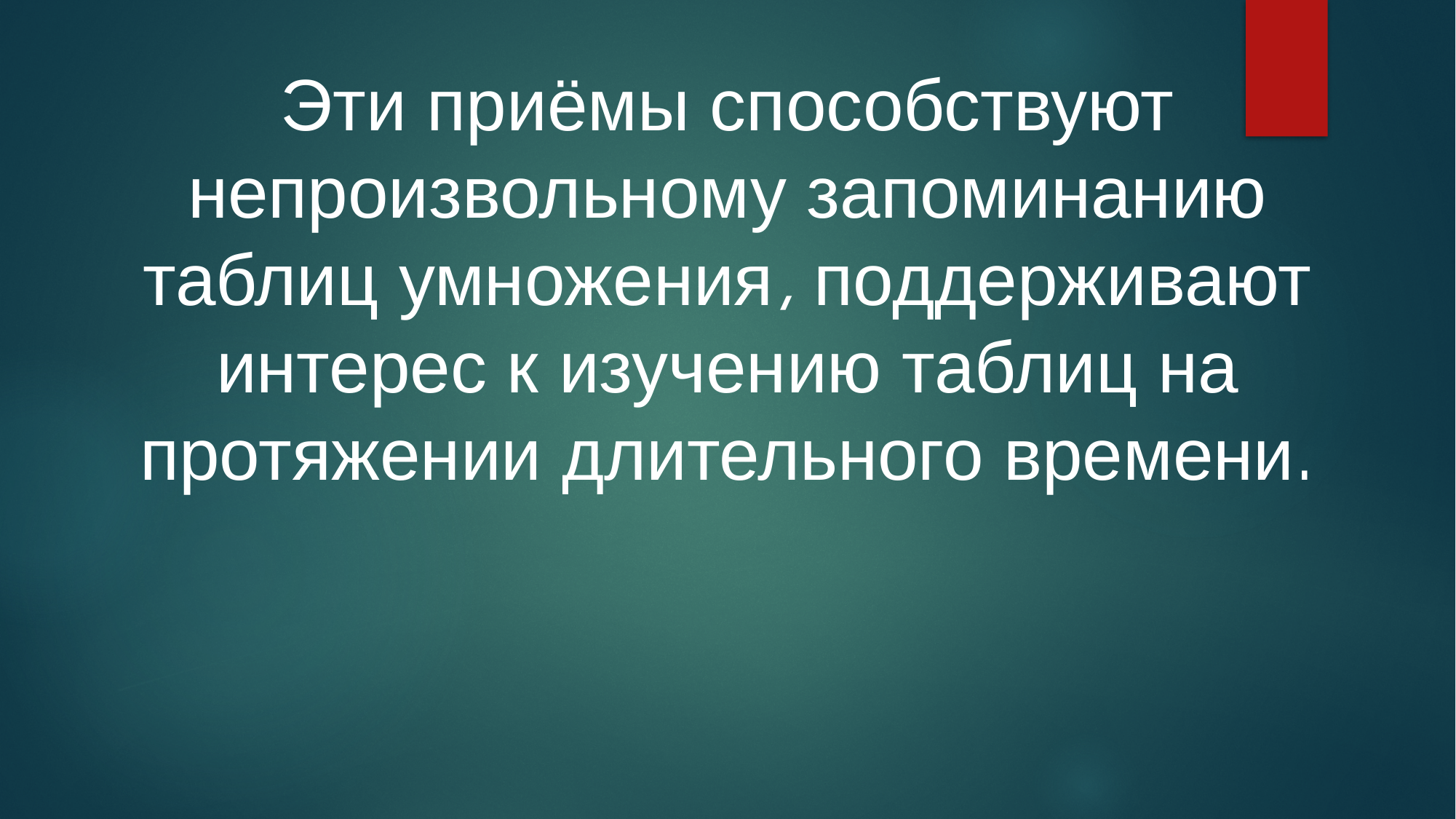

Эти приёмы способствуют непроизвольному запоминанию таблиц умножения, поддерживают интерес к изучению таблиц на протяжении длительного времени.